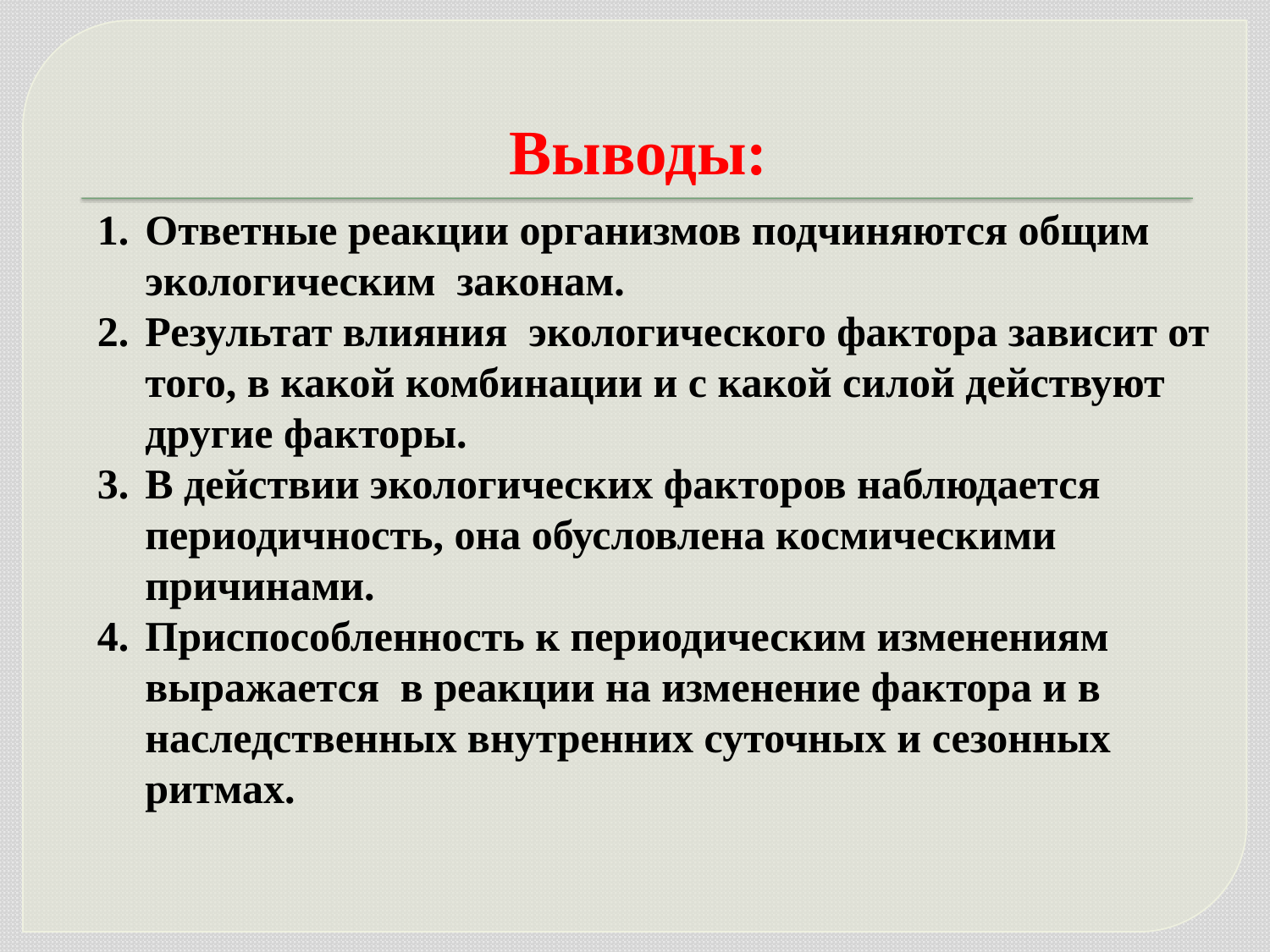

# Выводы:
Ответные реакции организмов подчиняются общим экологическим  законам.
Результат влияния  экологического фактора зависит от того, в какой комбинации и с какой силой действуют другие факторы.
В действии экологических факторов наблюдается периодичность, она обусловлена космическими причинами.
Приспособленность к периодическим изменениям выражается  в реакции на изменение фактора и в наследственных внутренних суточных и сезонных ритмах.